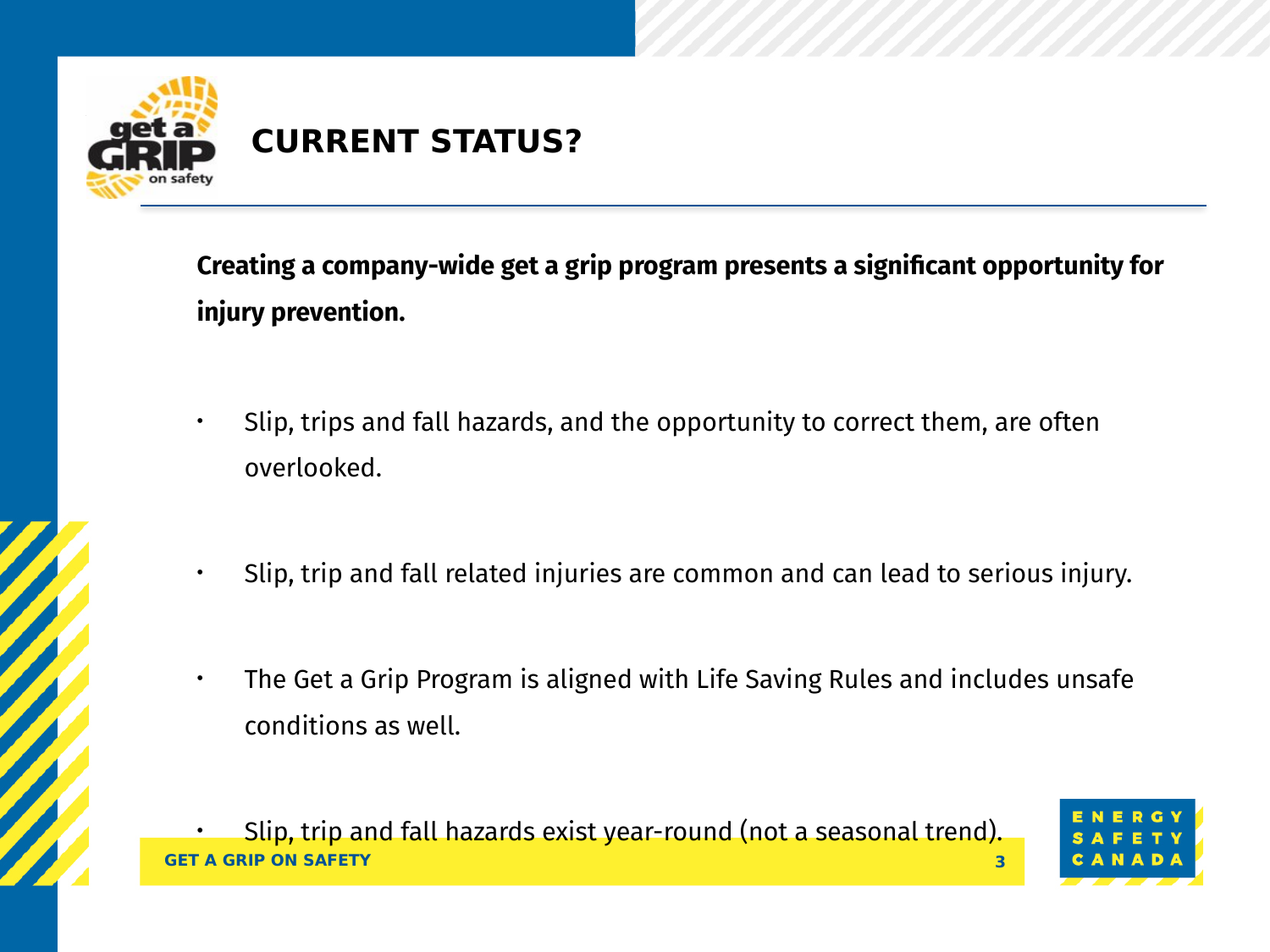

# Current status?
Creating a company-wide get a grip program presents a significant opportunity for injury prevention.

Slip, trips and fall hazards, and the opportunity to correct them, are often overlooked.

Slip, trip and fall related injuries are common and can lead to serious injury.

The Get a Grip Program is aligned with Life Saving Rules and includes unsafe conditions as well.

Slip, trip and fall hazards exist year-round (not a seasonal trend).

Get a Grip on Safety
3